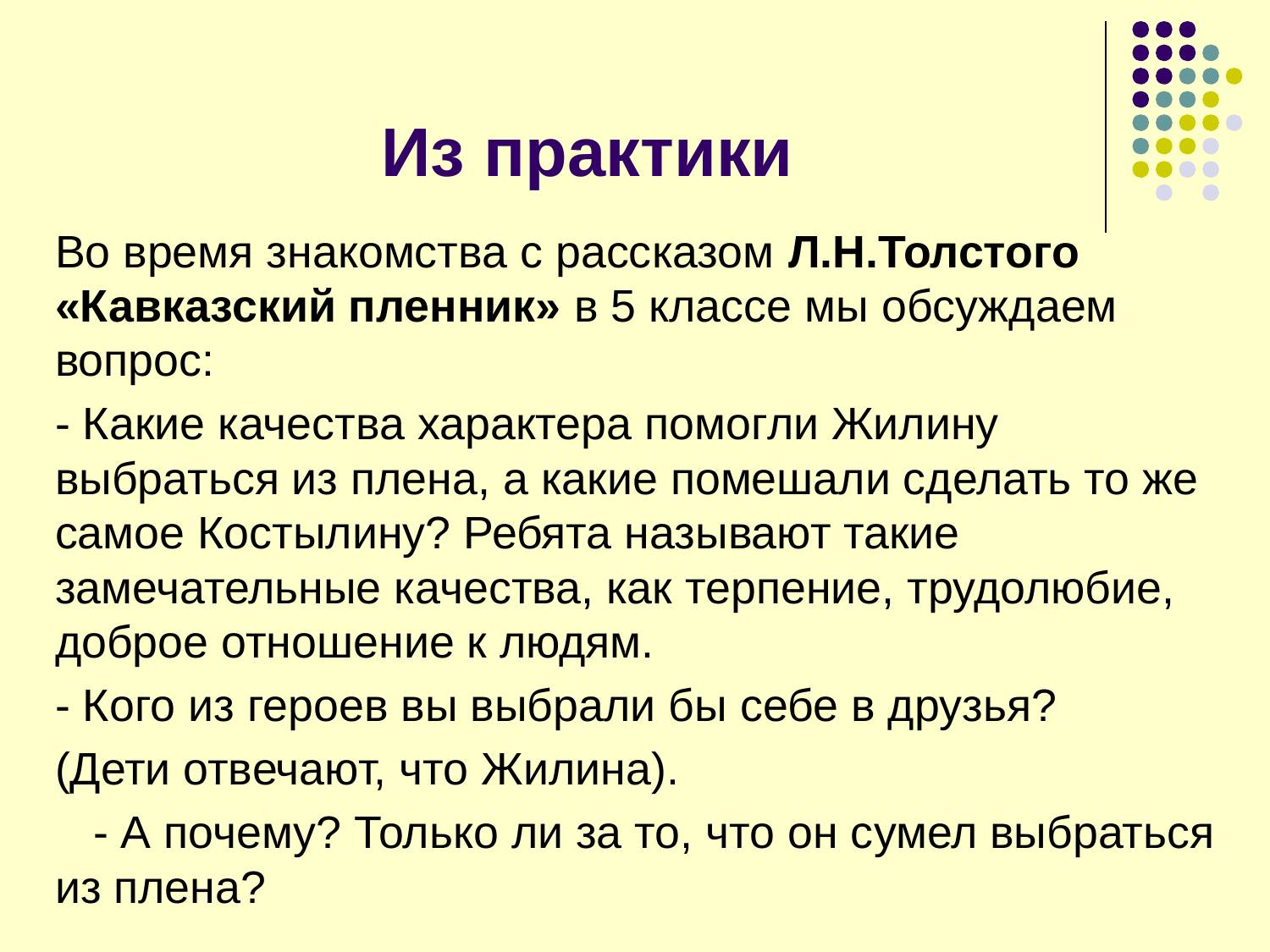

# Из практики
Во время знакомства с рассказом Л.Н.Толстого «Кавказский пленник» в 5 классе мы обсуждаем вопрос:
- Какие качества характера помогли Жилину выбраться из плена, а какие помешали сделать то же самое Костылину? Ребята называют такие замечательные качества, как терпение, трудолюбие, доброе отношение к людям.
- Кого из героев вы выбрали бы себе в друзья?
(Дети отвечают, что Жилина).
   - А почему? Только ли за то, что он сумел выбраться из плена?